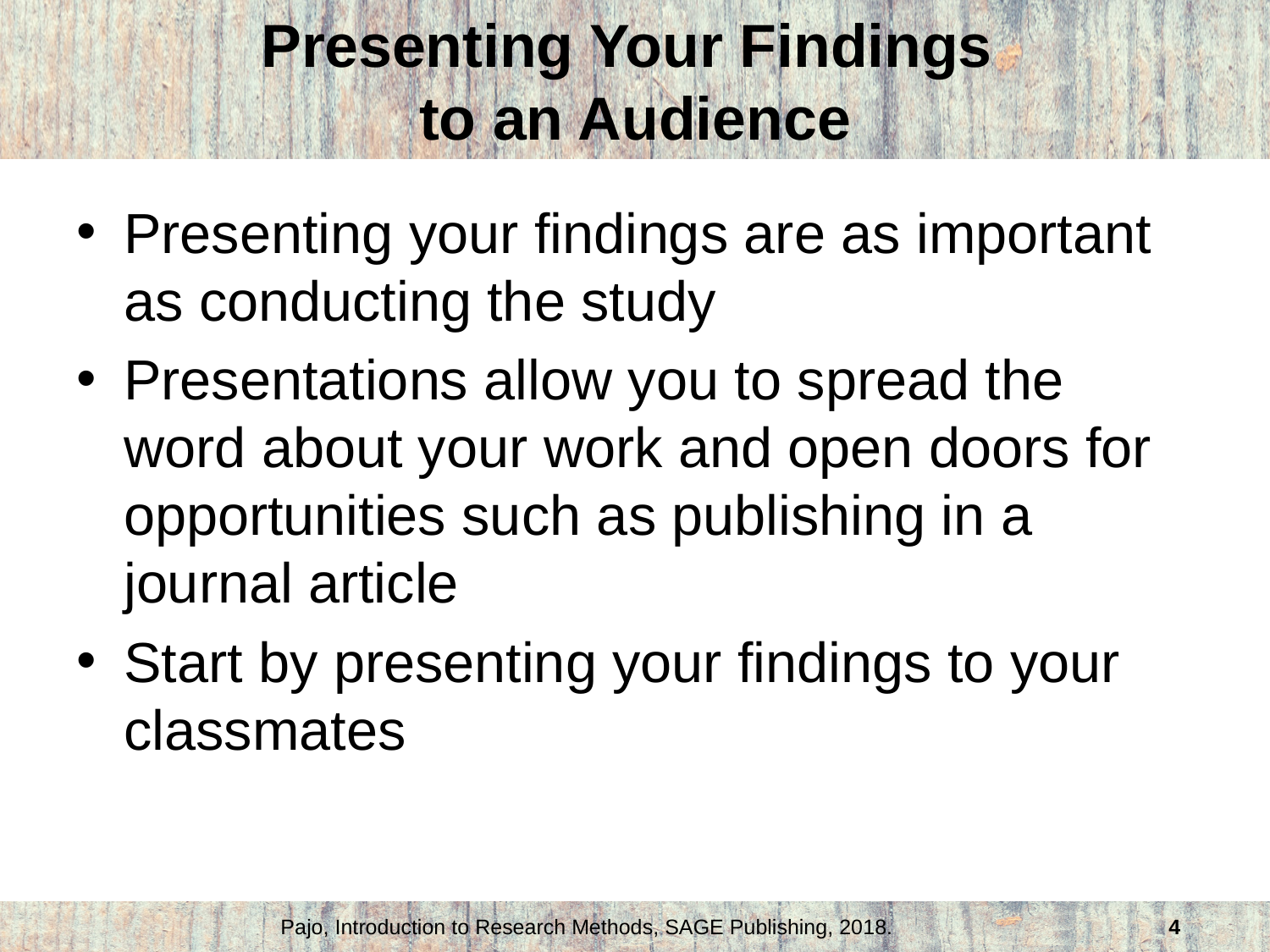

# Presenting Your Findings to an Audience
Presenting your findings are as important as conducting the study
Presentations allow you to spread the word about your work and open doors for opportunities such as publishing in a journal article
Start by presenting your findings to your classmates
Pajo, Introduction to Research Methods, SAGE Publishing, 2018.
4